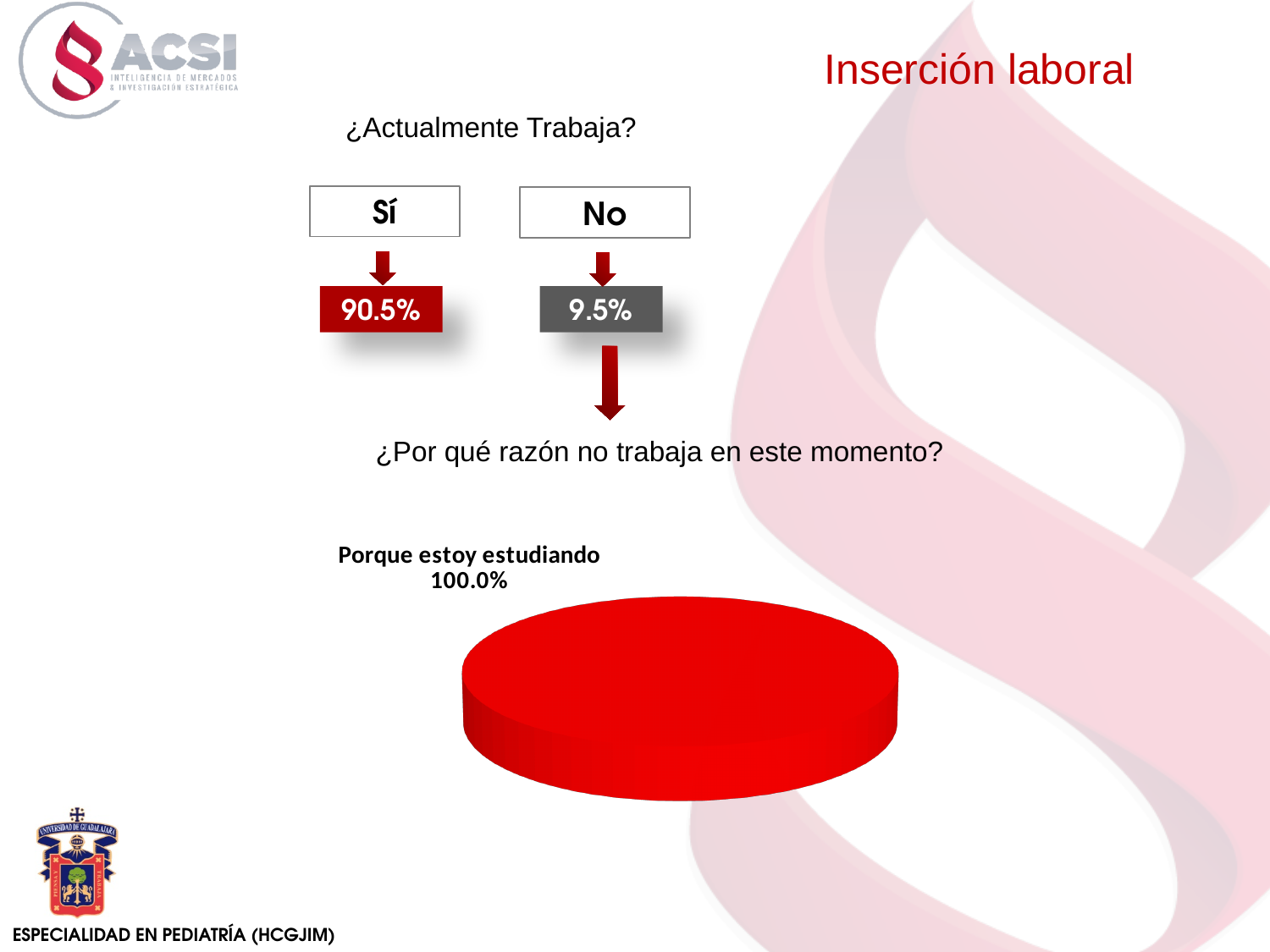

Inserción laboral
¿Actualmente Trabaja?
Sí
No

90.5%
9.5%

¿Por qué razón no trabaja en este momento?

[unsupported chart]